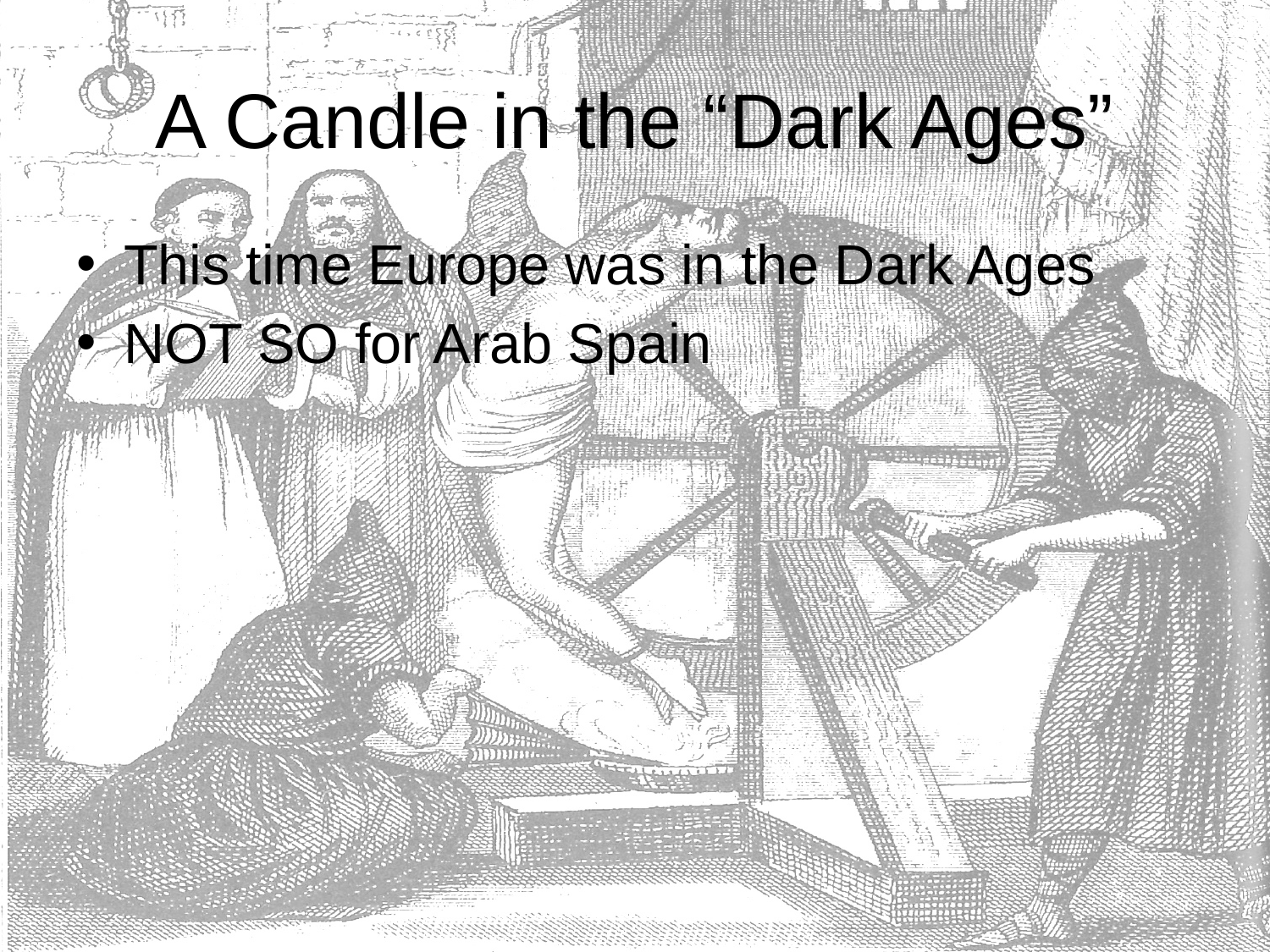

# A Candle in the “Dark Ages”
This time Europe was in the Dark Ages
NOT SO for Arab Spain